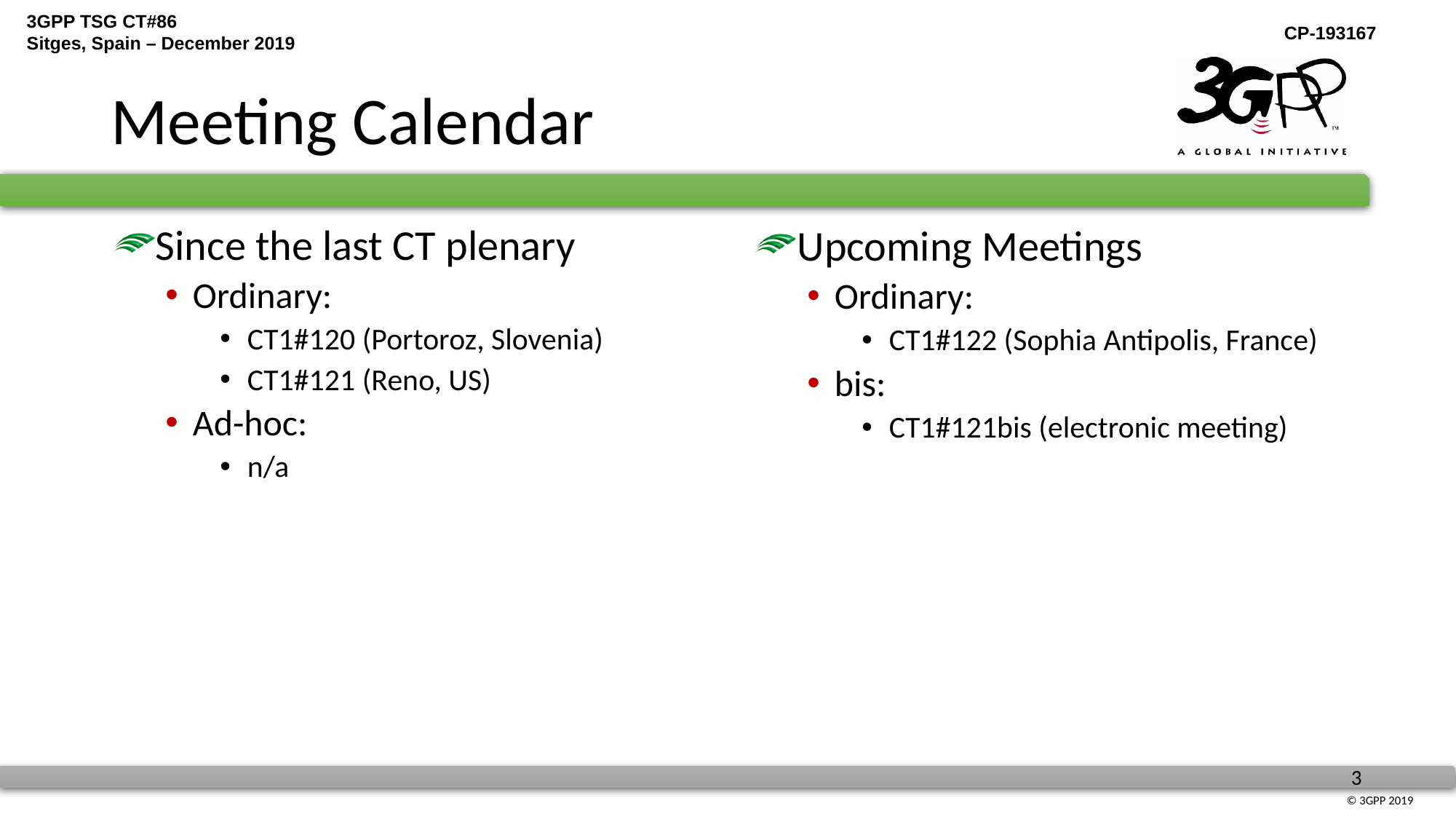

# Meeting Calendar
Since the last CT plenary
Ordinary:
CT1#120 (Portoroz, Slovenia)
CT1#121 (Reno, US)
Ad-hoc:
n/a

Upcoming Meetings
Ordinary:
CT1#122 (Sophia Antipolis, France)
bis:
CT1#121bis (electronic meeting)